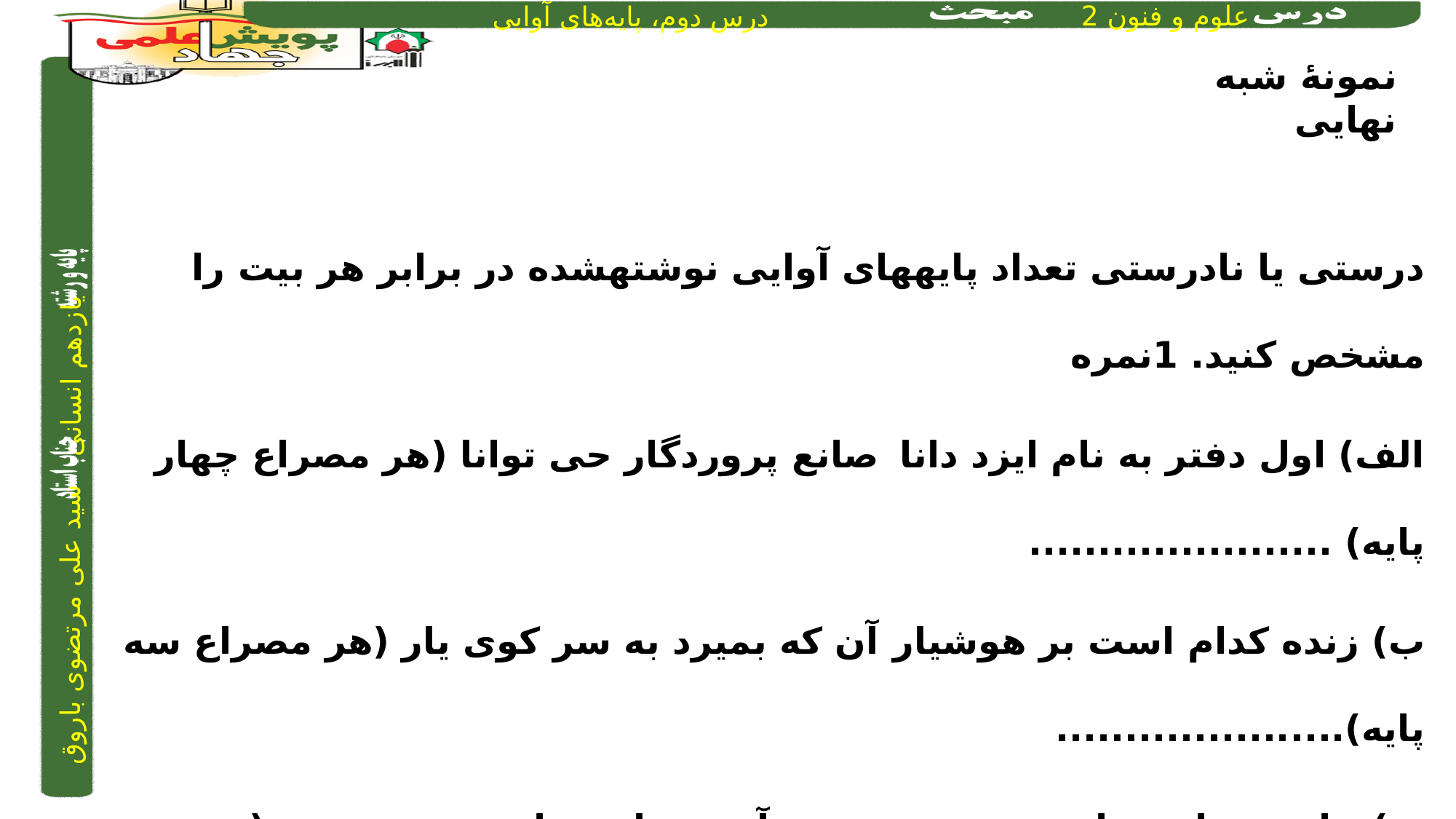

نمونۀ شبه نهایی
درستی یا نادرستی تعداد پایه­های آوایی نوشته­شده در برابر هر بیت را مشخص کنید. 1نمره
الف) اول دفتر به نام ایزد دانا		صانع پروردگار حی توانا (هر مصراع چهار پایه) ......................
ب) زنده کدام است بر هوشیار		آن که بمیرد به سر کوی یار (هر مصراع سه پایه).....................
پ) جان من است او هی مزنیدش		آن من است او هی مبریدش (هر مصراع دو پایه)....................
ت) خواهم که سازم صد جان و دل را	پیش تو قربان قربان چه باشد(هر مصراع چهار پایه)...............